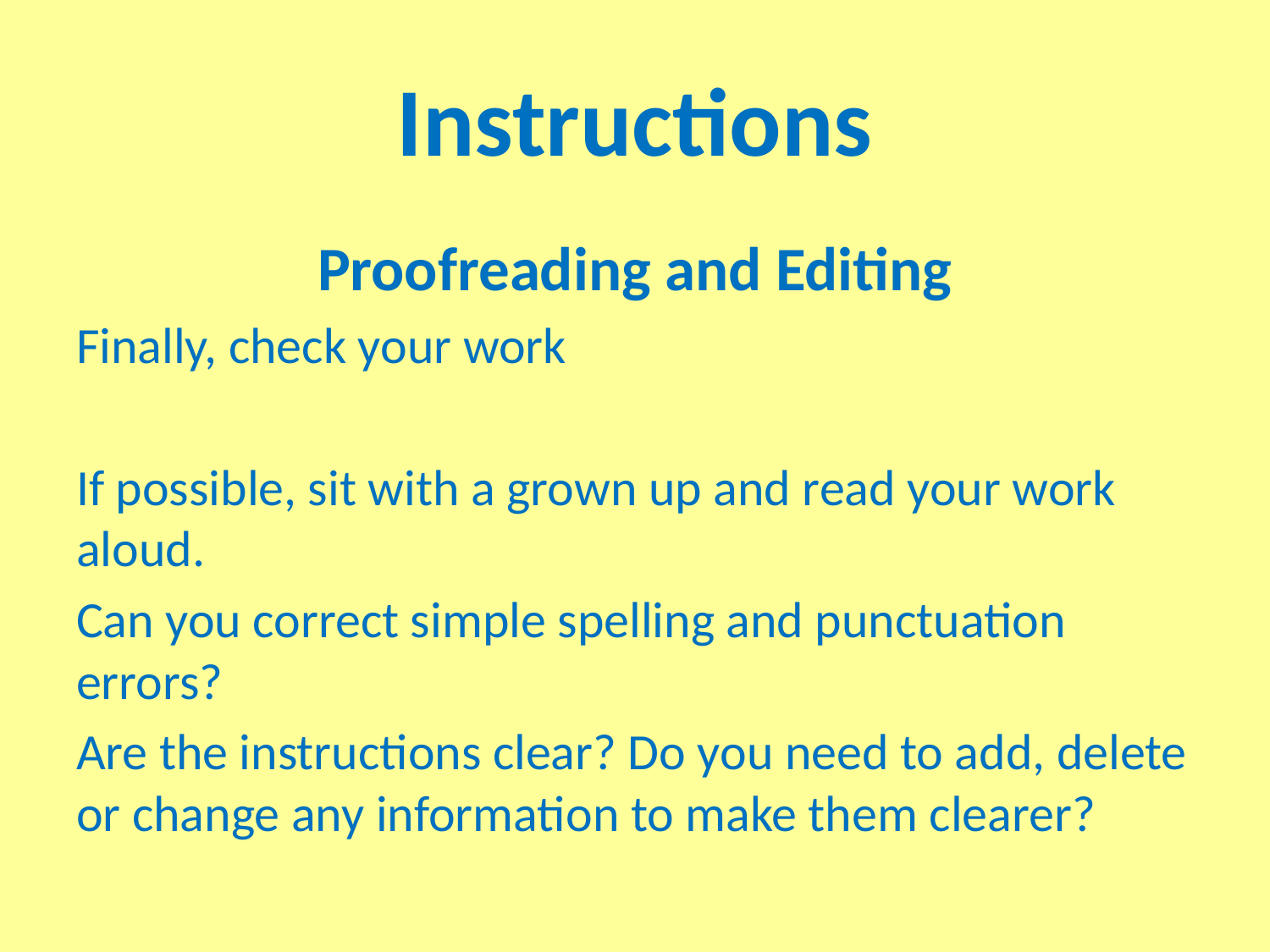

# Instructions
Proofreading and Editing
Finally, check your work

If possible, sit with a grown up and read your work aloud.
Can you correct simple spelling and punctuation errors?
Are the instructions clear? Do you need to add, delete or change any information to make them clearer?